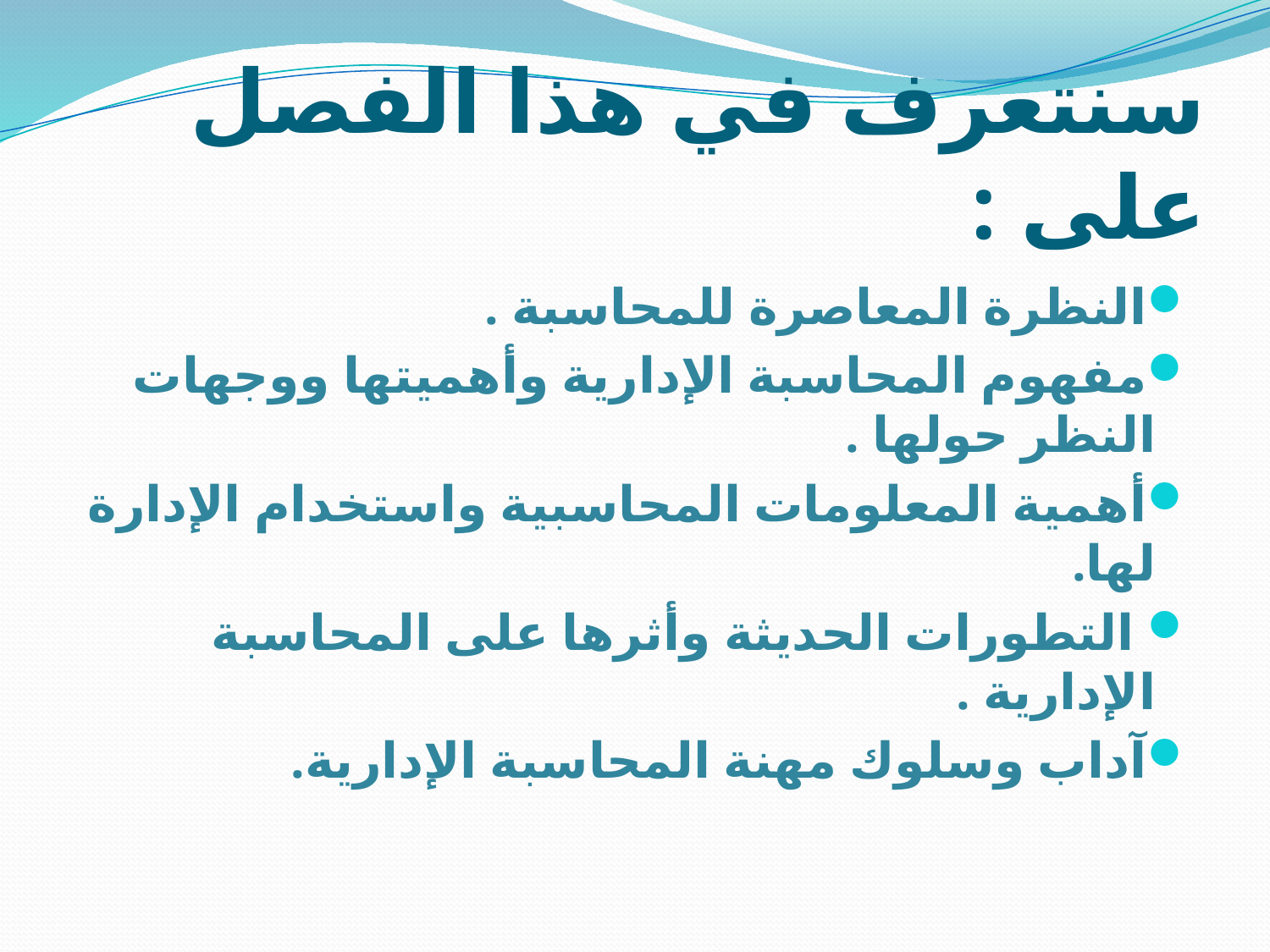

# سنتعرف في هذا الفصل على :
النظرة المعاصرة للمحاسبة .
مفهوم المحاسبة الإدارية وأهميتها ووجهات النظر حولها .
أهمية المعلومات المحاسبية واستخدام الإدارة لها.
 التطورات الحديثة وأثرها على المحاسبة الإدارية .
آداب وسلوك مهنة المحاسبة الإدارية.